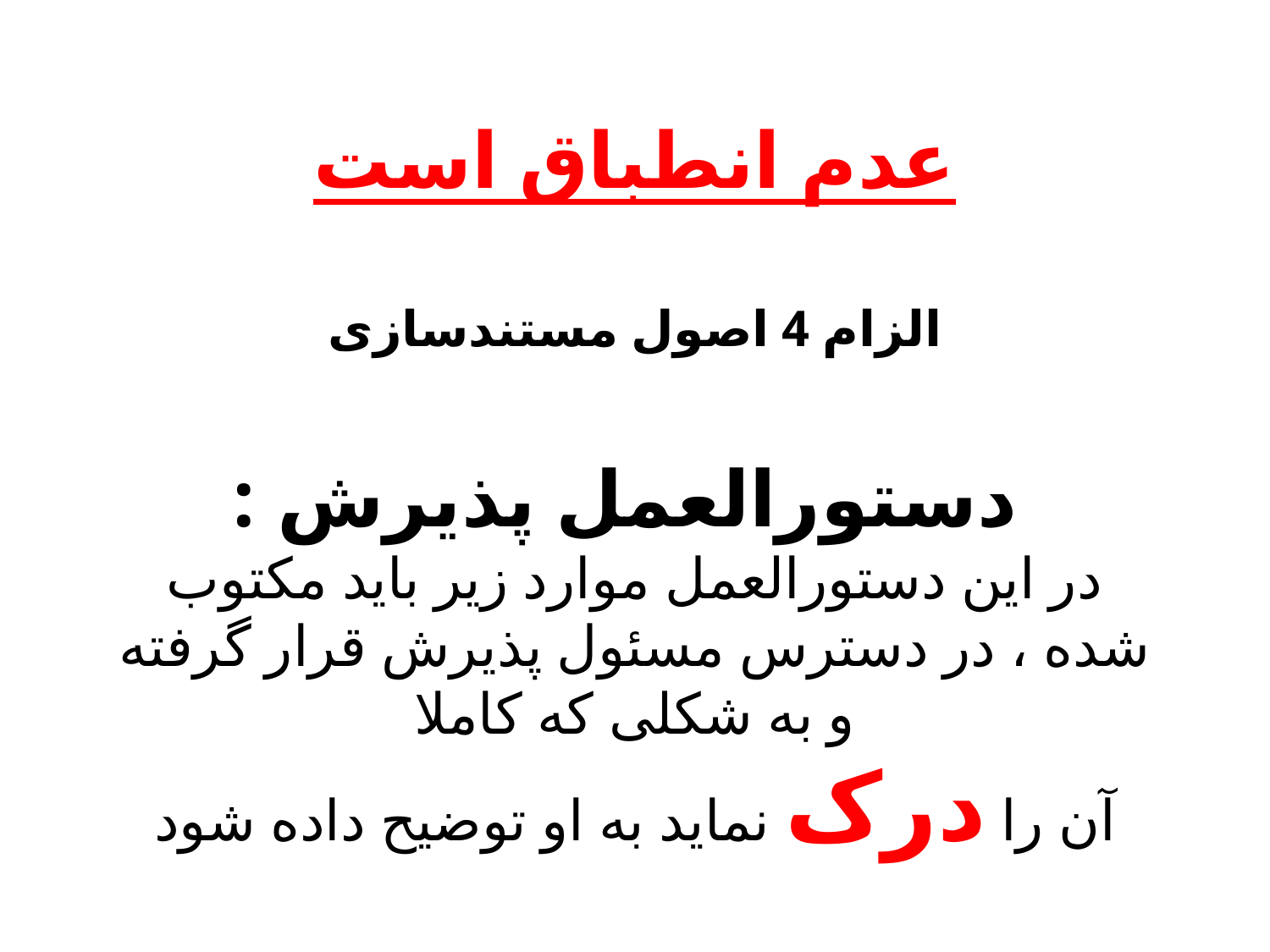

# عدم انطباق است الزام 4 اصول مستندسازی دستورالعمل پذيرش : در اين دستورالعمل موارد زير بايد مکتوب شده ، در دسترس مسئول پذيرش قرار گرفته و به شکلی که کاملا آن را درک نمايد به او توضيح داده شود